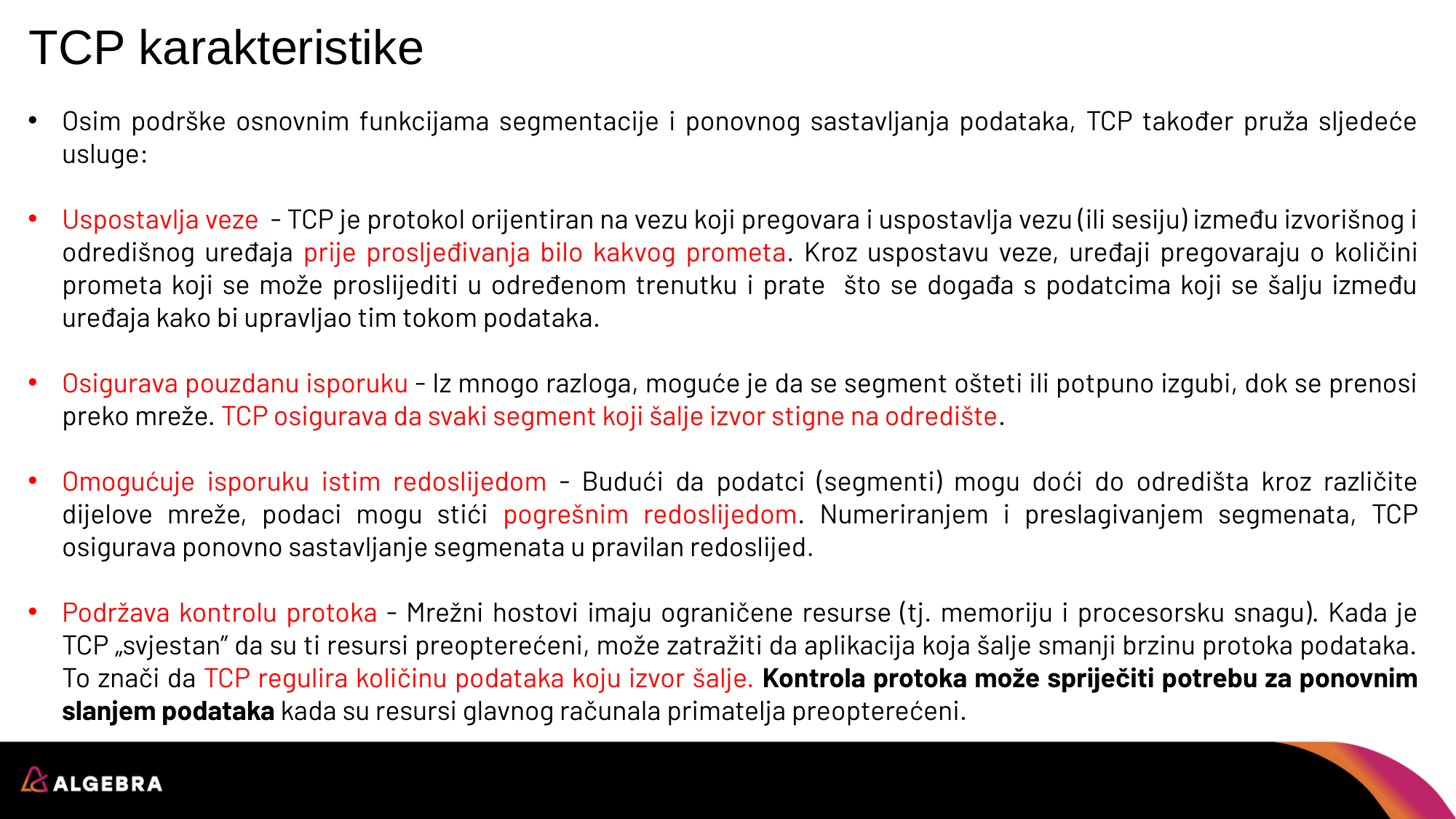

# TCP karakteristike
Osim podrške osnovnim funkcijama segmentacije i ponovnog sastavljanja podataka, TCP također pruža sljedeće usluge:

Uspostavlja veze  - TCP je protokol orijentiran na vezu koji pregovara i uspostavlja vezu (ili sesiju) između izvorišnog i odredišnog uređaja prije prosljeđivanja bilo kakvog prometa. Kroz uspostavu veze, uređaji pregovaraju o količini prometa koji se može proslijediti u određenom trenutku i prate  što se događa s podatcima koji se šalju između uređaja kako bi upravljao tim tokom podataka.

Osigurava pouzdanu isporuku - Iz mnogo razloga, moguće je da se segment ošteti ili potpuno izgubi, dok se prenosi preko mreže. TCP osigurava da svaki segment koji šalje izvor stigne na odredište.

Omogućuje isporuku istim redoslijedom - Budući da podatci (segmenti) mogu doći do odredišta kroz različite dijelove mreže, podaci mogu stići pogrešnim redoslijedom. Numeriranjem i preslagivanjem segmenata, TCP osigurava ponovno sastavljanje segmenata u pravilan redoslijed.

Podržava kontrolu protoka - Mrežni hostovi imaju ograničene resurse (tj. memoriju i procesorsku snagu). Kada je TCP „svjestan” da su ti resursi preopterećeni, može zatražiti da aplikacija koja šalje smanji brzinu protoka podataka. To znači da TCP regulira količinu podataka koju izvor šalje. Kontrola protoka može spriječiti potrebu za ponovnim slanjem podataka kada su resursi glavnog računala primatelja preopterećeni.